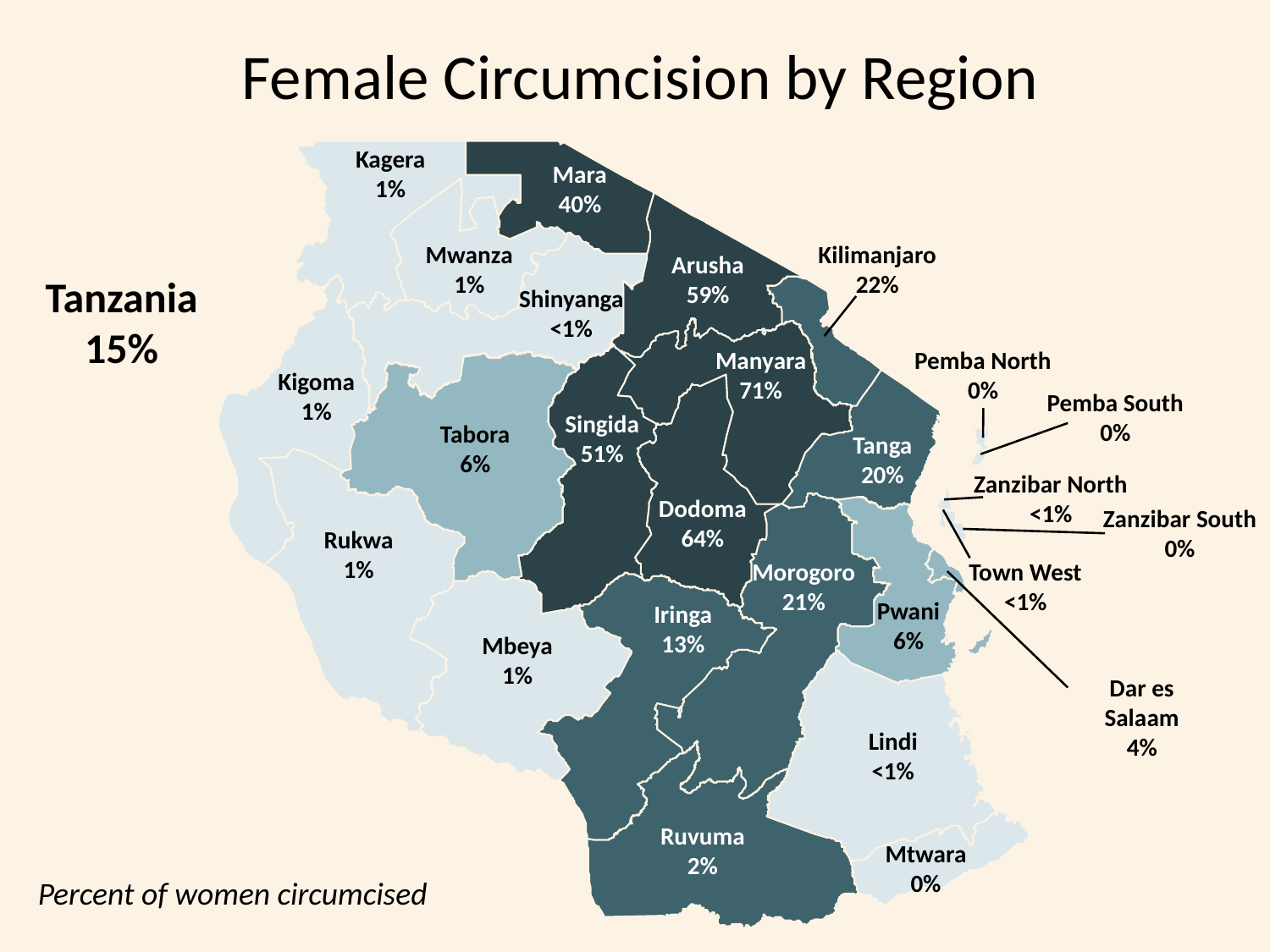

Female Circumcision by Region
Kagera
1%

Mara
40%

Mwanza
1%
Kilimanjaro
22%
Arusha
59%
Tanzania
15%

Shinyanga
<1%

Manyara
71%
Pemba North
0%

Kigoma
1%

Pemba South
0%
Singida
51%
Tabora
6%
Tanga
20%

Zanzibar North
<1%
Dodoma
64%

Zanzibar South
0%

Rukwa
1%

Morogoro
21%
Town West
<1%

Pwani
6%
Iringa
13%
Mbeya
1%

Dar es Salaam
4%
Lindi
<1%

Ruvuma
2%
Mtwara
0%
Percent of women circumcised